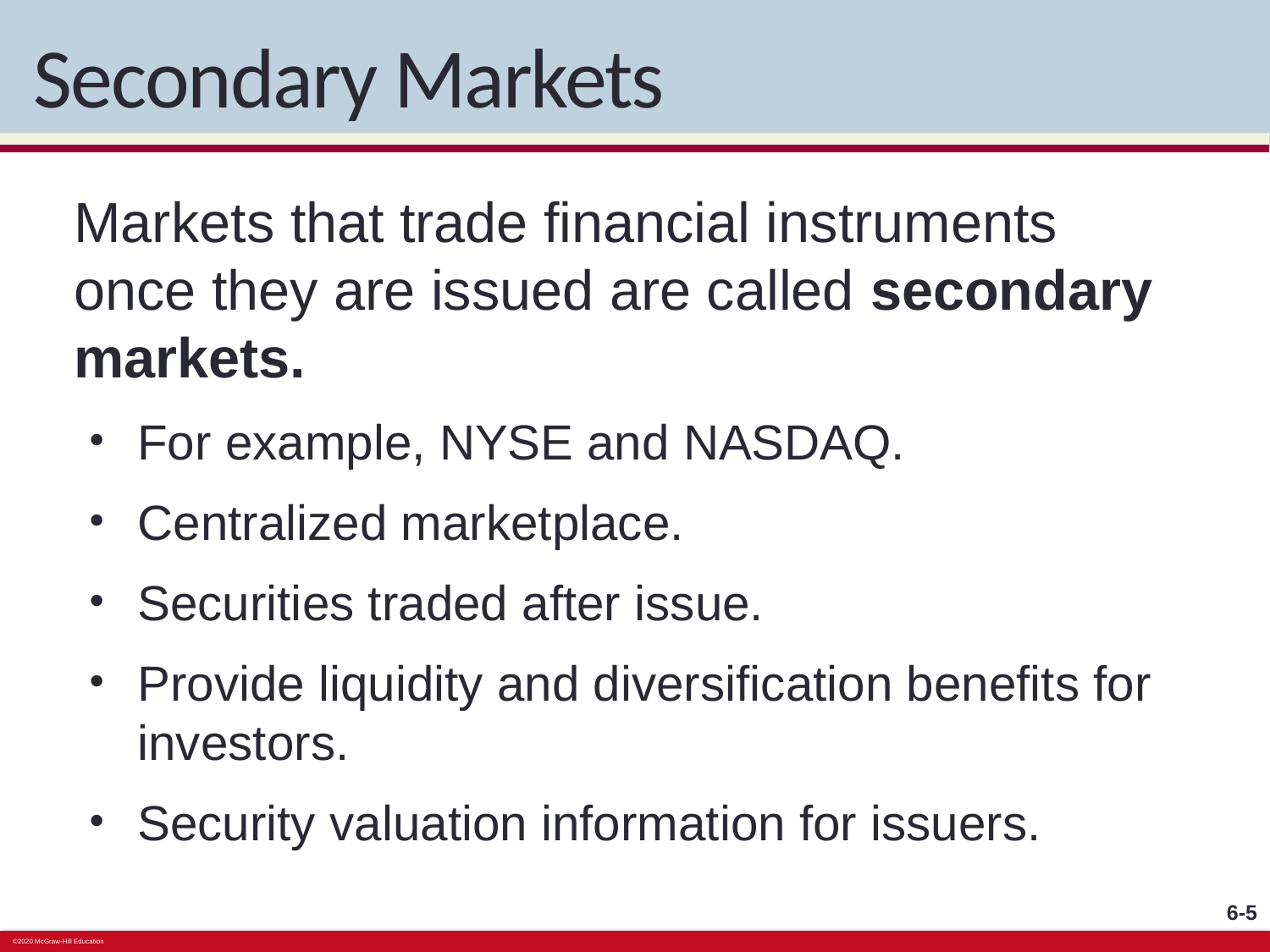

# Secondary Markets
Markets that trade financial instruments once they are issued are called secondary markets.
For example, NYSE and NASDAQ.
Centralized marketplace.
Securities traded after issue.
Provide liquidity and diversification benefits for investors.
Security valuation information for issuers.